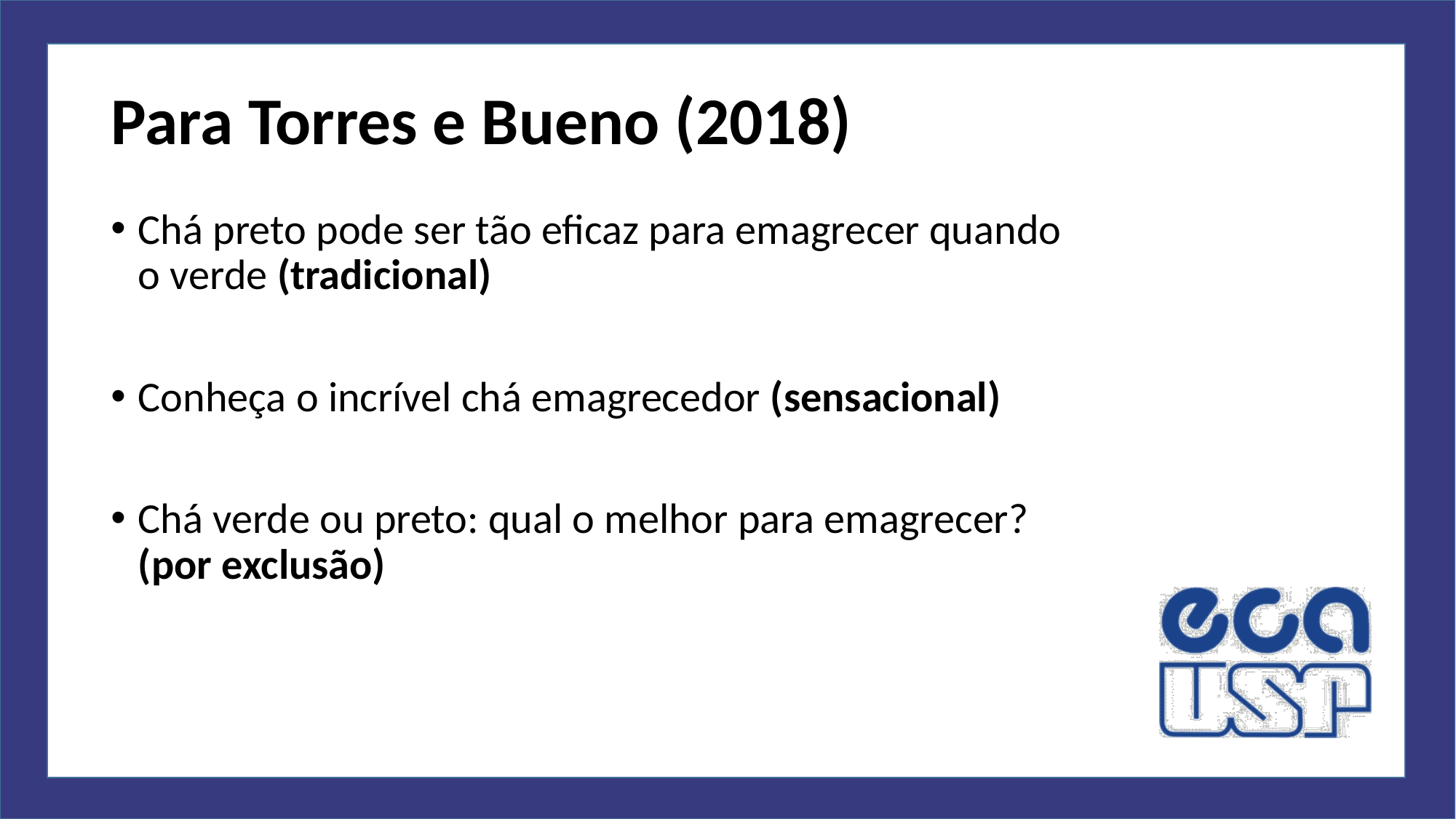

# Para Torres e Bueno (2018)
Chá preto pode ser tão eficaz para emagrecer quando o verde (tradicional)

Conheça o incrível chá emagrecedor (sensacional)

Chá verde ou preto: qual o melhor para emagrecer? (por exclusão)